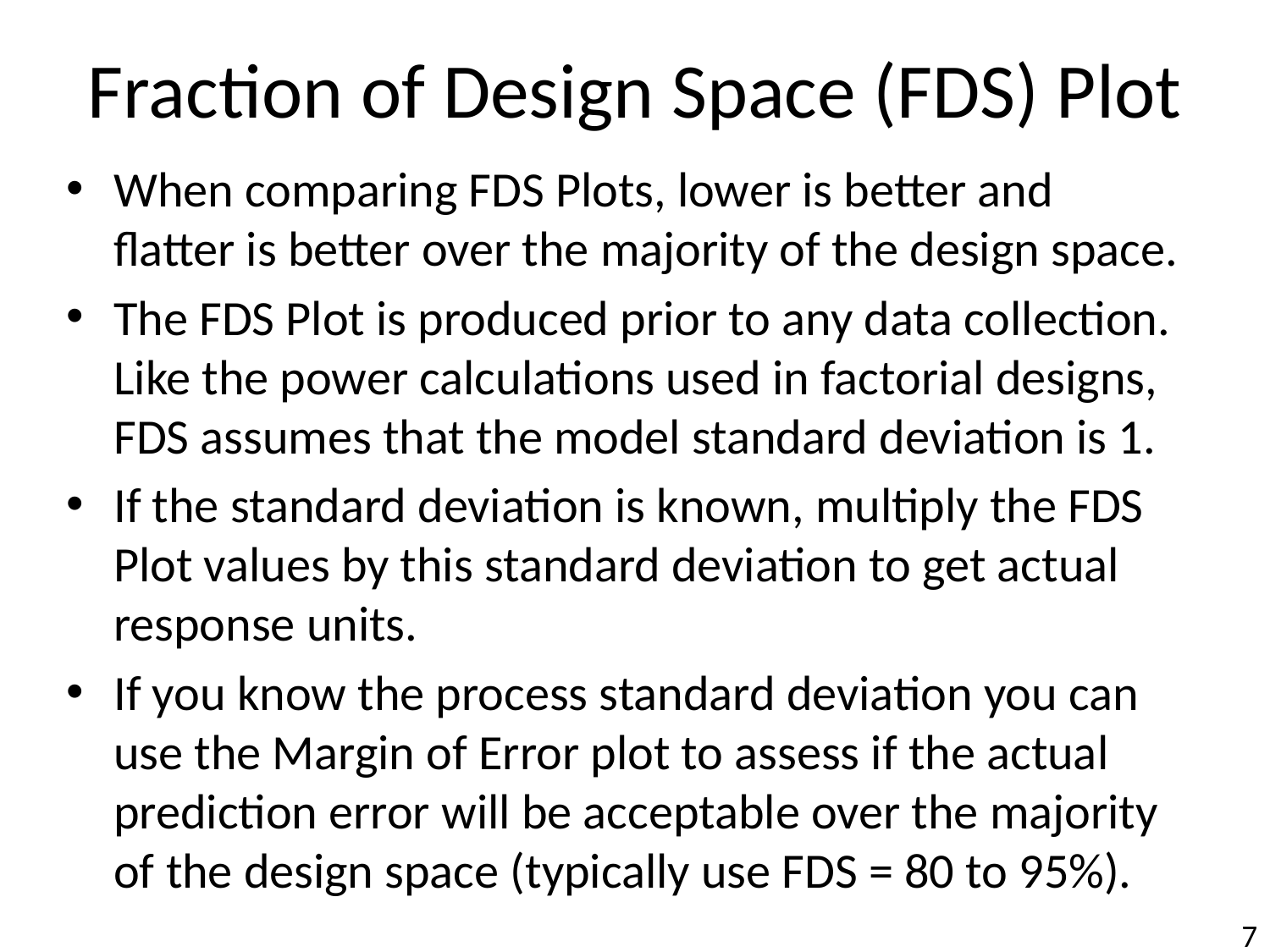

# Fraction of Design Space (FDS) Plot
When comparing FDS Plots, lower is better and flatter is better over the majority of the design space.
The FDS Plot is produced prior to any data collection.  Like the power calculations used in factorial designs, FDS assumes that the model standard deviation is 1.
If the standard deviation is known, multiply the FDS Plot values by this standard deviation to get actual response units.
If you know the process standard deviation you can use the Margin of Error plot to assess if the actual prediction error will be acceptable over the majority of the design space (typically use FDS = 80 to 95%).